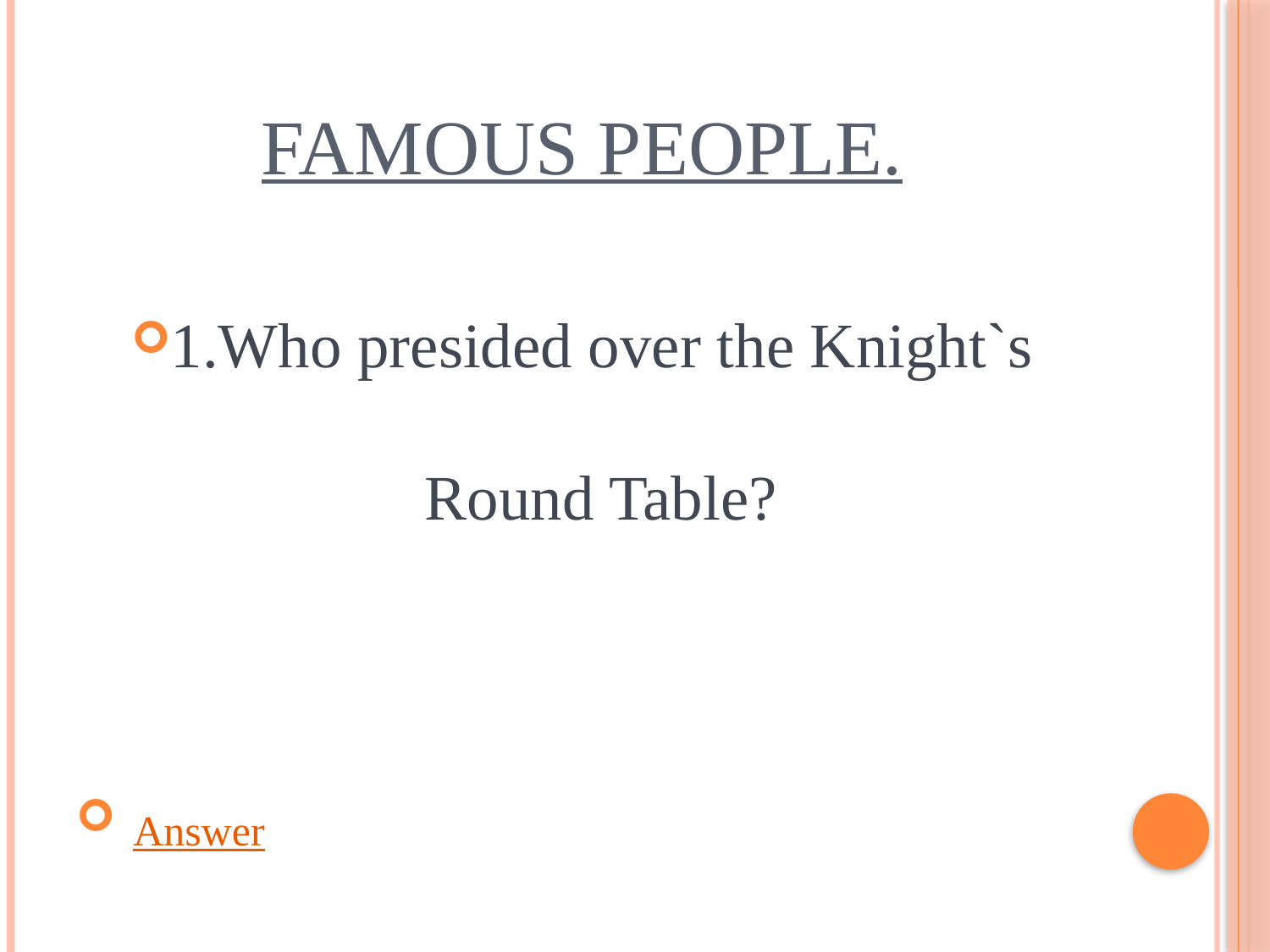

# Famous People.
1.Who presided over the Knight`s Round Table?

 Answer